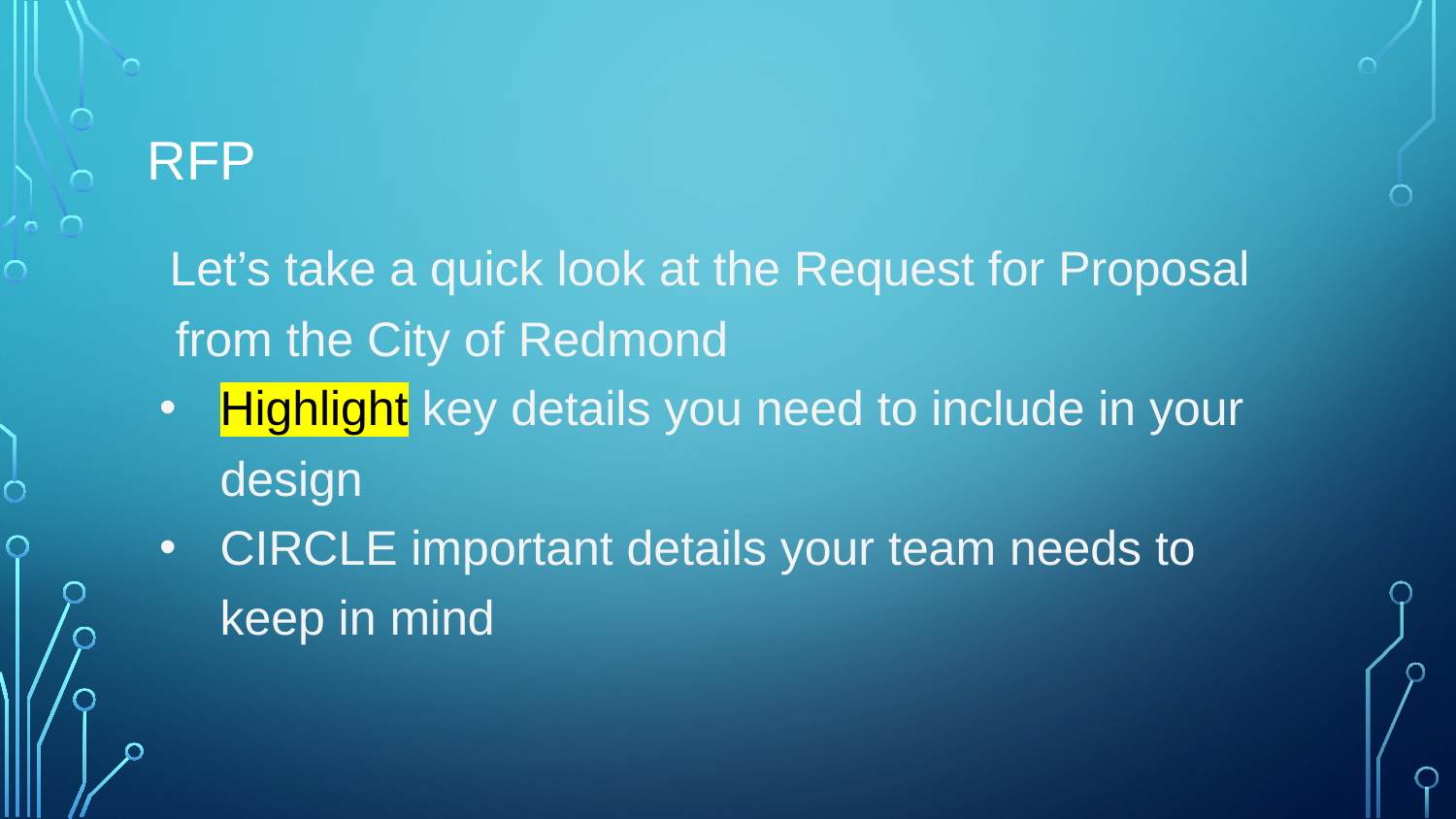

# RFP
Let’s take a quick look at the Request for Proposal from the City of Redmond
Highlight key details you need to include in your design
CIRCLE important details your team needs to keep in mind